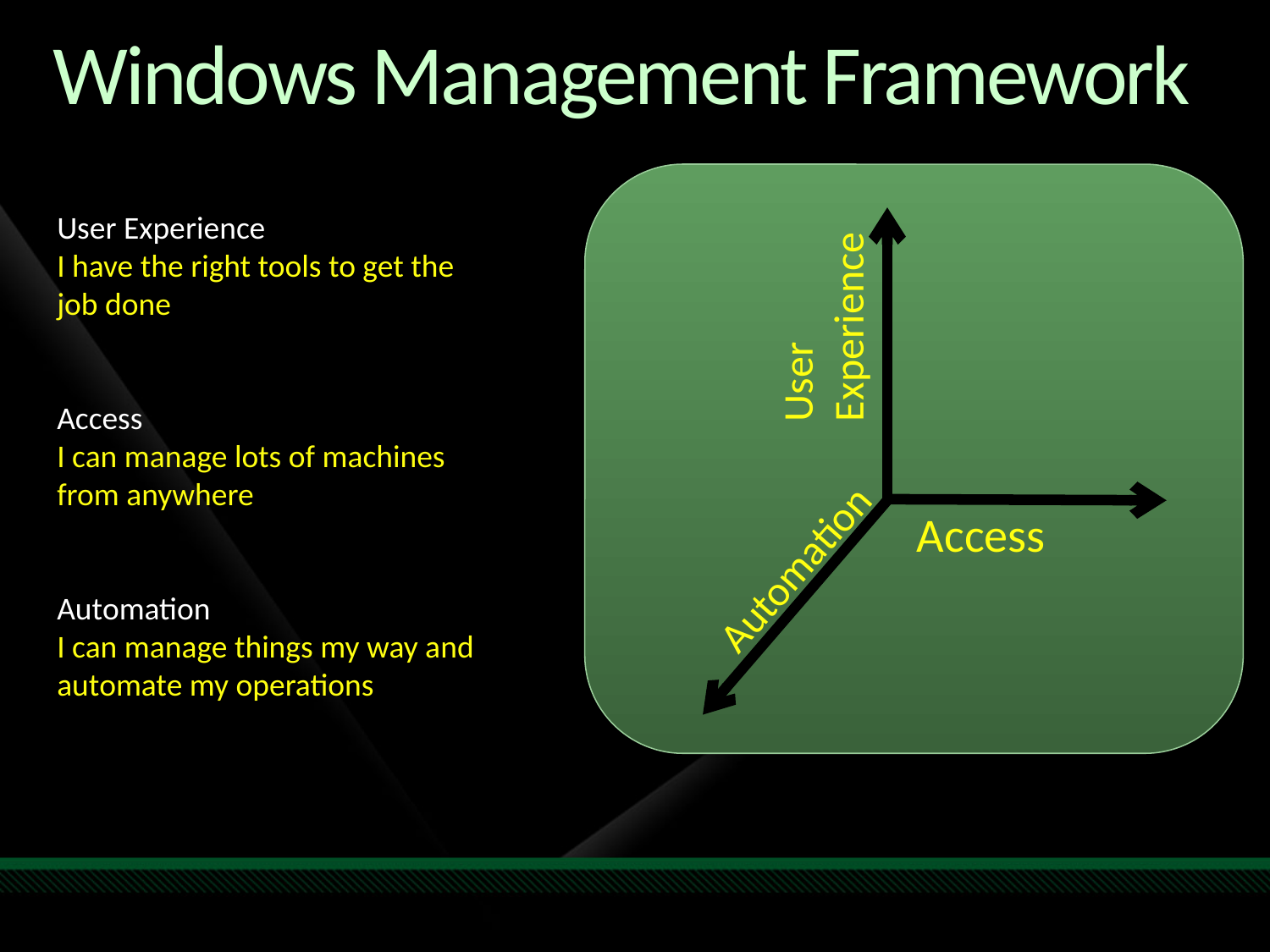

# Windows Management Framework

User Experience
I have the right tools to get the job done

Access
I can manage lots of machines from anywhere

Automation
I can manage things my way and automate my operations

User Experience
Access
Automation